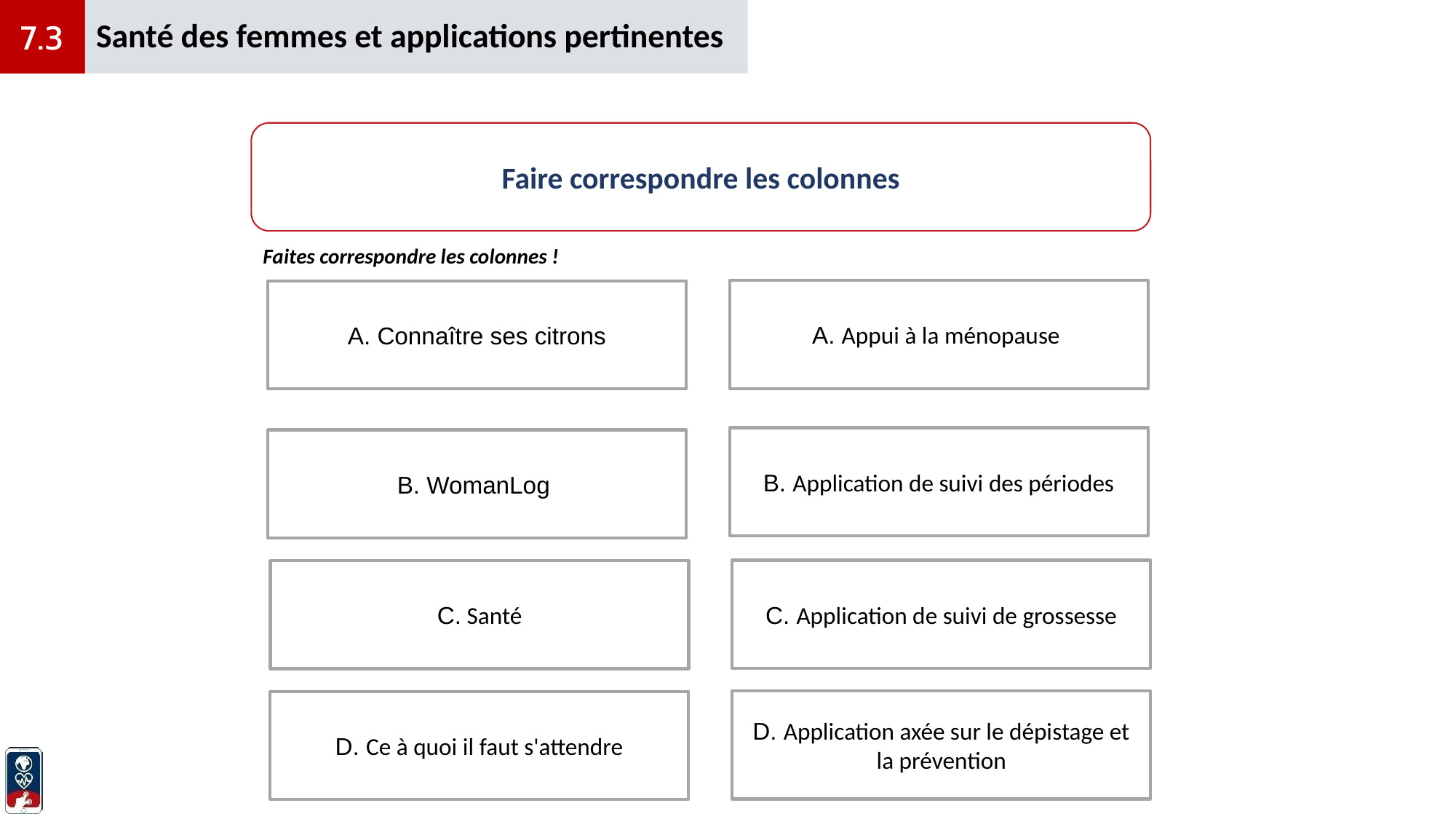

Santé des femmes et applications pertinentes
7.3
Faire correspondre les colonnes
Faites correspondre les colonnes !
A. Appui à la ménopause
A. Connaître ses citrons
B. Application de suivi des périodes
B. WomanLog
C. Application de suivi de grossesse
C. Santé
D. Application axée sur le dépistage et la prévention
D. Ce à quoi il faut s'attendre